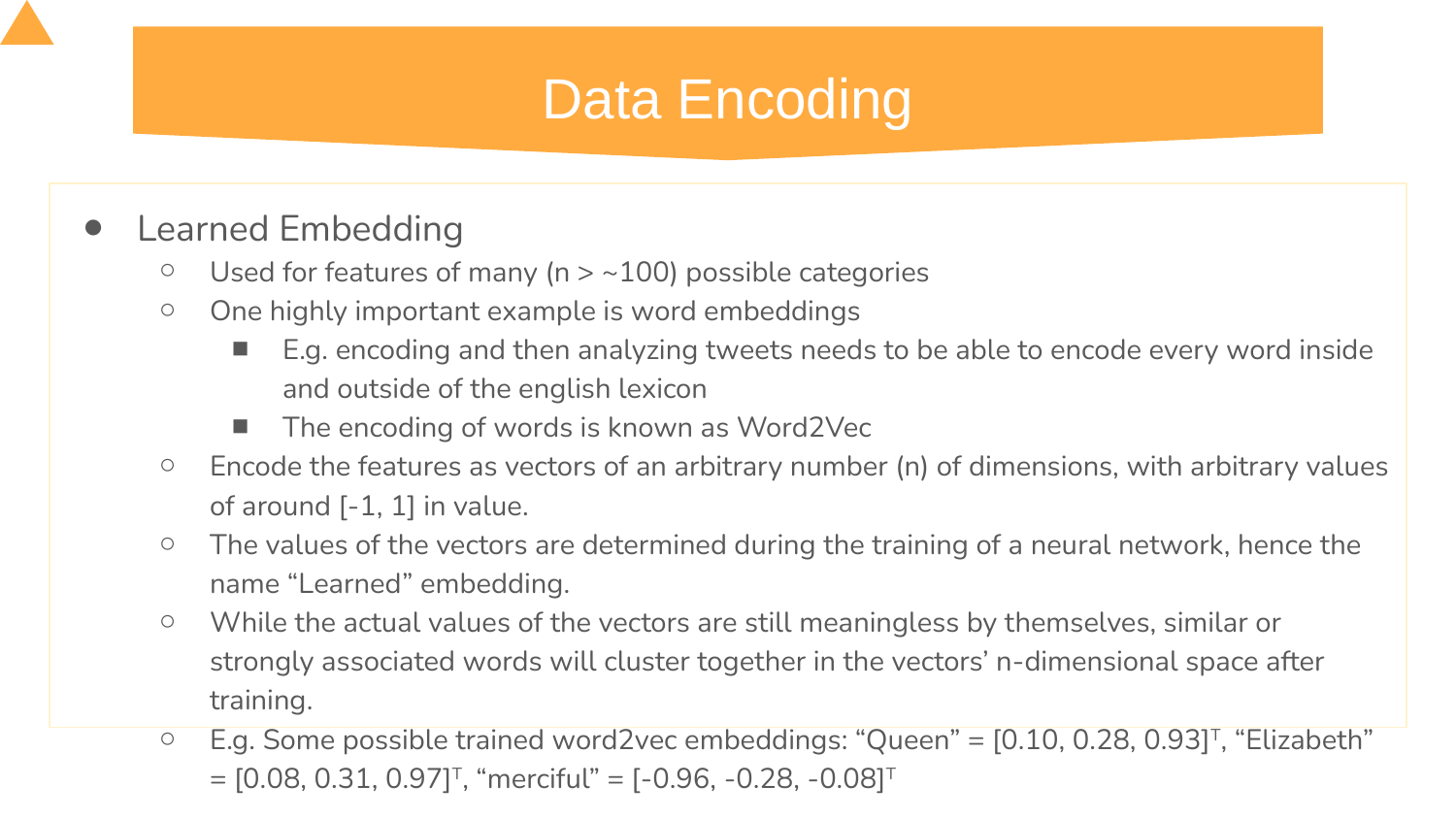

# Data Encoding
Learned Embedding
Used for features of many (n > ~100) possible categories
One highly important example is word embeddings
E.g. encoding and then analyzing tweets needs to be able to encode every word inside and outside of the english lexicon
The encoding of words is known as Word2Vec
Encode the features as vectors of an arbitrary number (n) of dimensions, with arbitrary values of around [-1, 1] in value.
The values of the vectors are determined during the training of a neural network, hence the name “Learned” embedding.
While the actual values of the vectors are still meaningless by themselves, similar or strongly associated words will cluster together in the vectors’ n-dimensional space after training.
E.g. Some possible trained word2vec embeddings: “Queen” = [0.10, 0.28, 0.93]T, “Elizabeth” = [0.08, 0.31, 0.97]T, “merciful” = [-0.96, -0.28, -0.08]T